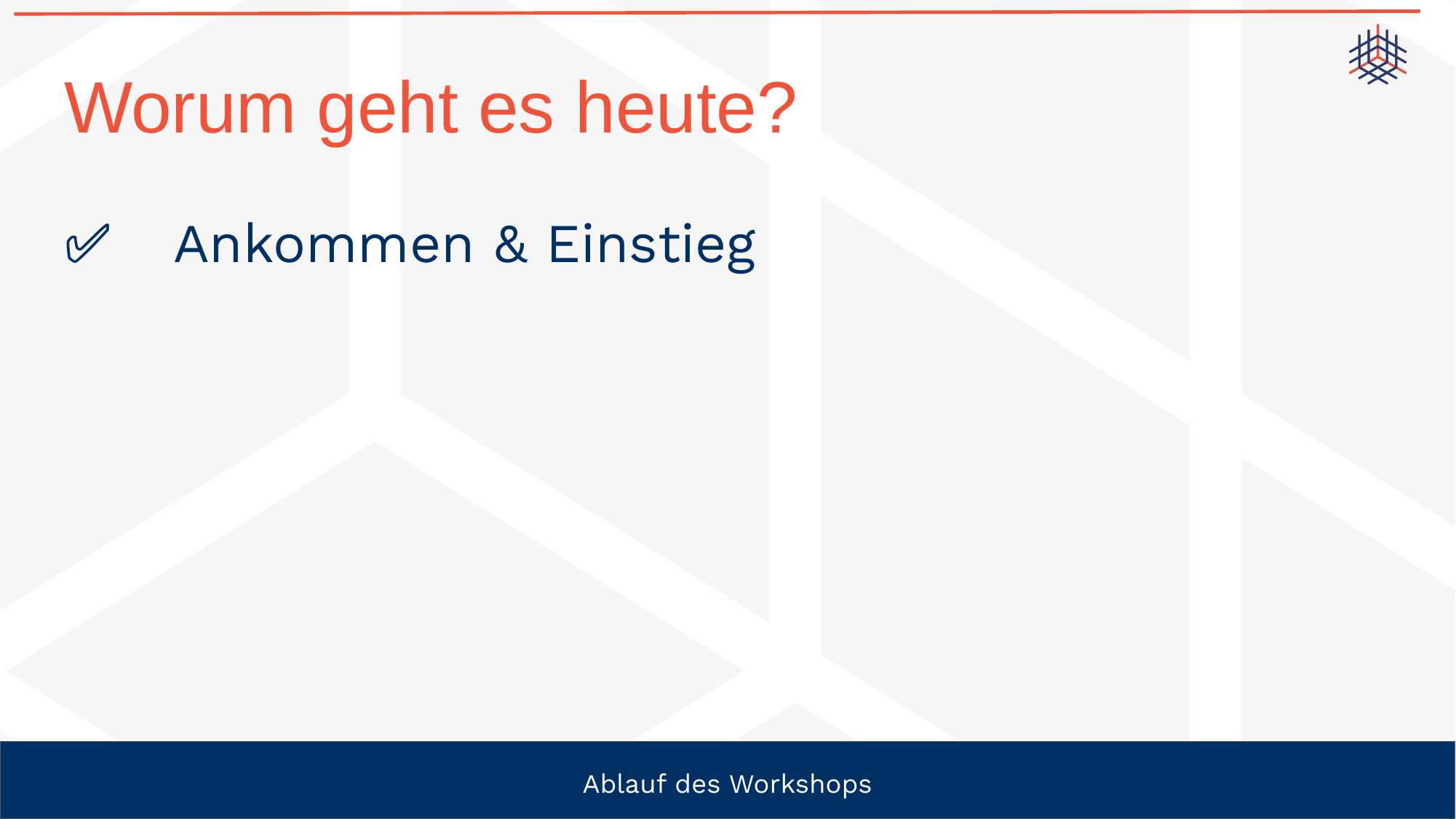

# Worum geht es heute?
✅	Ankommen & Einstieg

Ablauf des Workshops